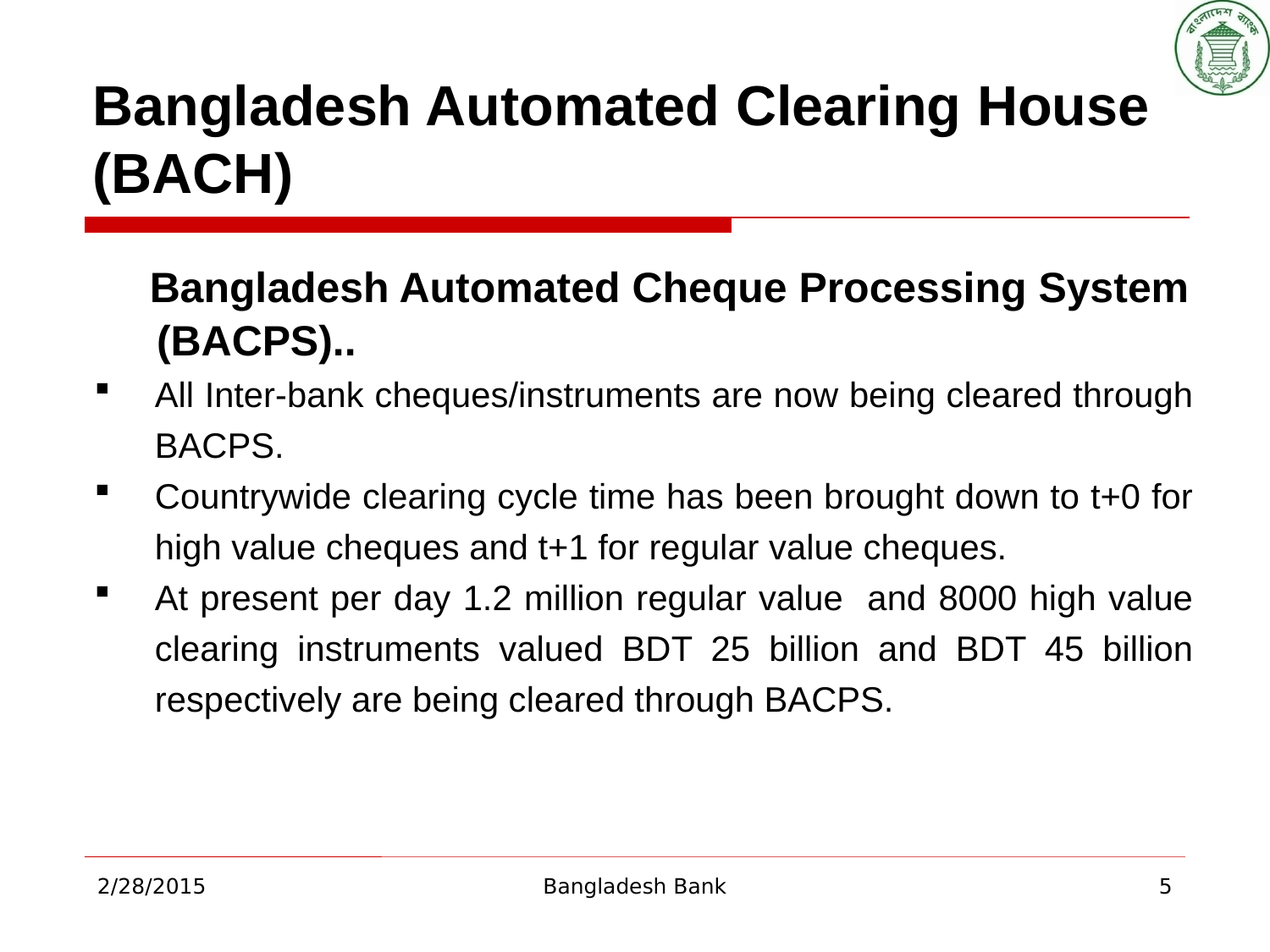

# Bangladesh Automated Clearing House (BACH)
    Bangladesh Automated Cheque Processing System (BACPS)..
All Inter-bank cheques/instruments are now being cleared through BACPS.
Countrywide clearing cycle time has been brought down to t+0 for high value cheques and t+1 for regular value cheques.
At present per day 1.2 million regular value  and 8000 high value clearing instruments valued BDT 25 billion and BDT 45 billion respectively are being cleared through BACPS.

2/28/2015
Bangladesh Bank
5